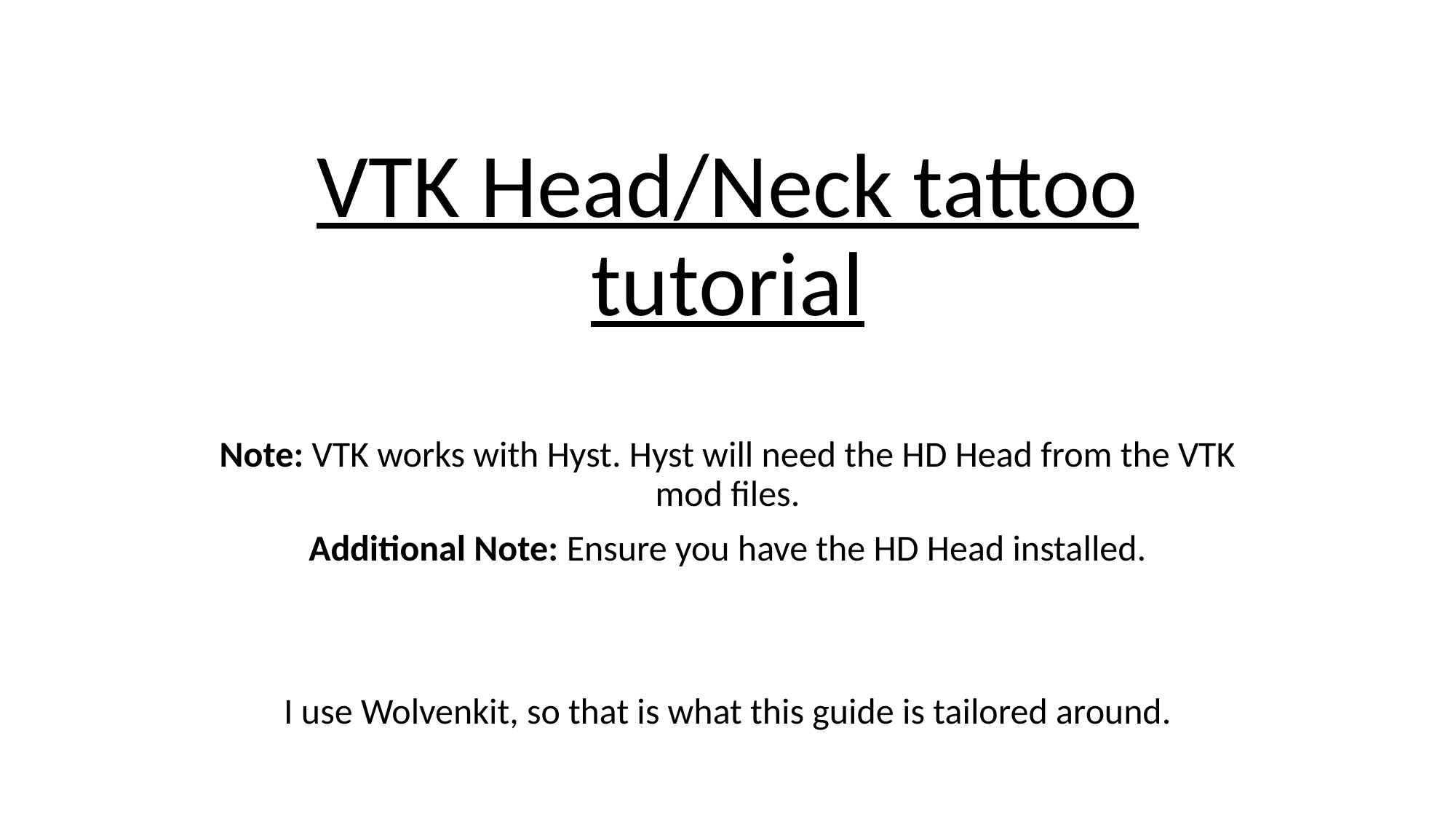

# VTK Head/Neck tattoo tutorial
Note: VTK works with Hyst. Hyst will need the HD Head from the VTK mod files.
Additional Note: Ensure you have the HD Head installed.

I use Wolvenkit, so that is what this guide is tailored around.